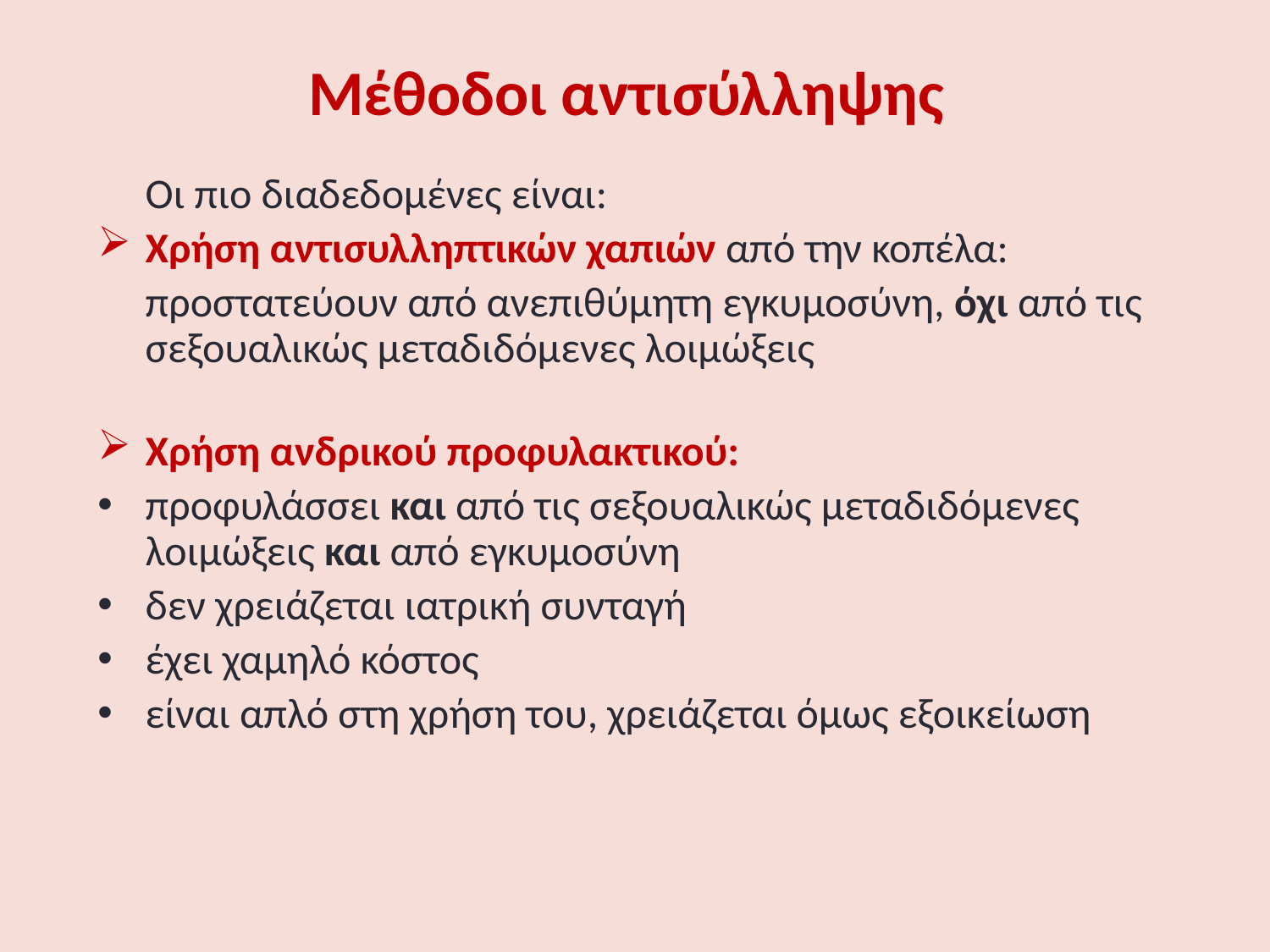

# Μέθοδοι αντισύλληψης
	Οι πιο διαδεδομένες είναι:
Χρήση αντισυλληπτικών χαπιών από την κοπέλα:
	προστατεύουν από ανεπιθύμητη εγκυμοσύνη, όχι από τις σεξουαλικώς μεταδιδόμενες λοιμώξεις

Χρήση ανδρικού προφυλακτικού:
προφυλάσσει και από τις σεξουαλικώς μεταδιδόμενες λοιμώξεις και από εγκυμοσύνη
δεν χρειάζεται ιατρική συνταγή
έχει χαμηλό κόστος
είναι απλό στη χρήση του, χρειάζεται όμως εξοικείωση